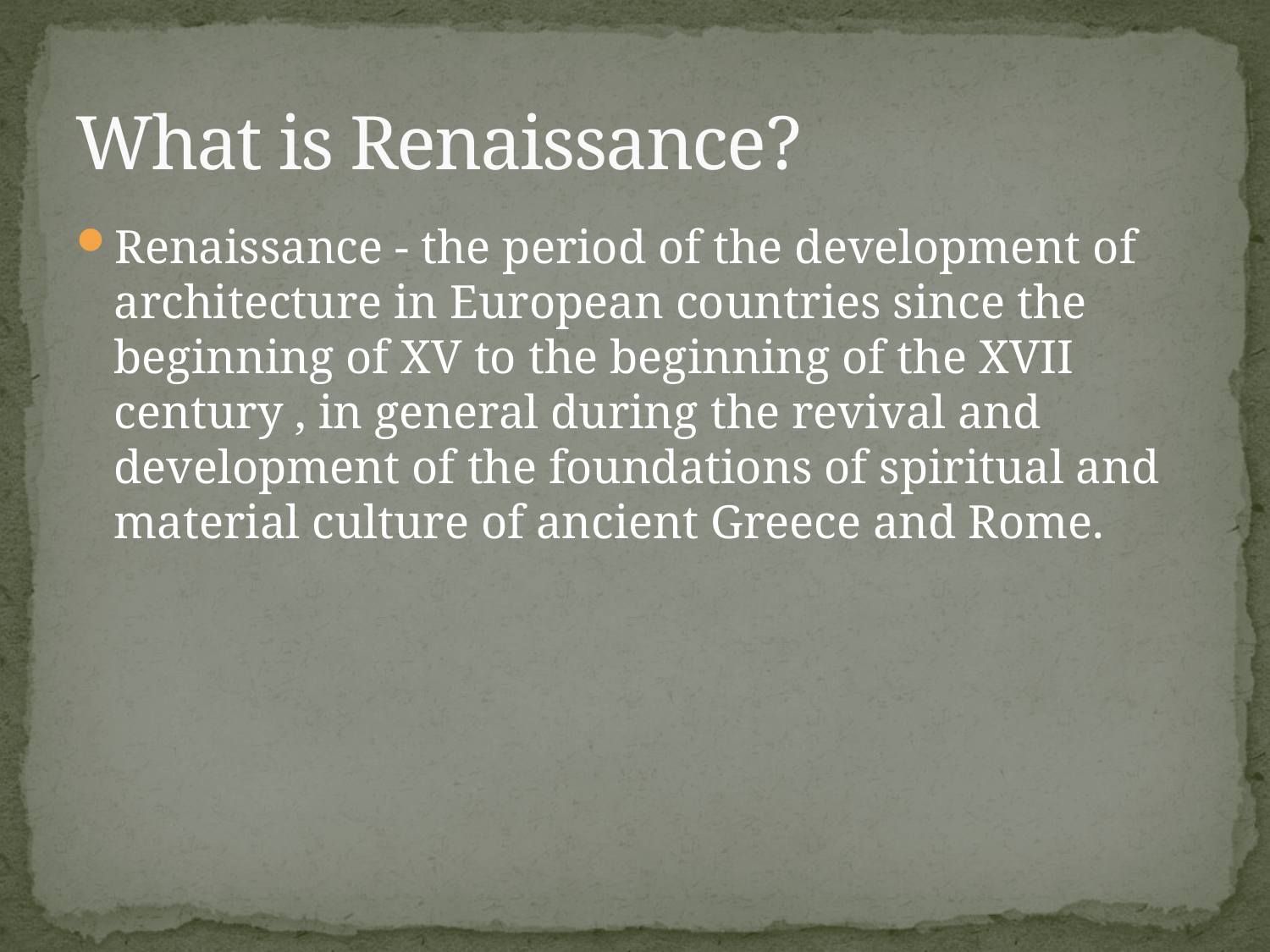

# What is Renaissance?
Renaissance - the period of the development of architecture in European countries since the beginning of XV to the beginning of the XVII century , in general during the revival and development of the foundations of spiritual and material culture of ancient Greece and Rome.